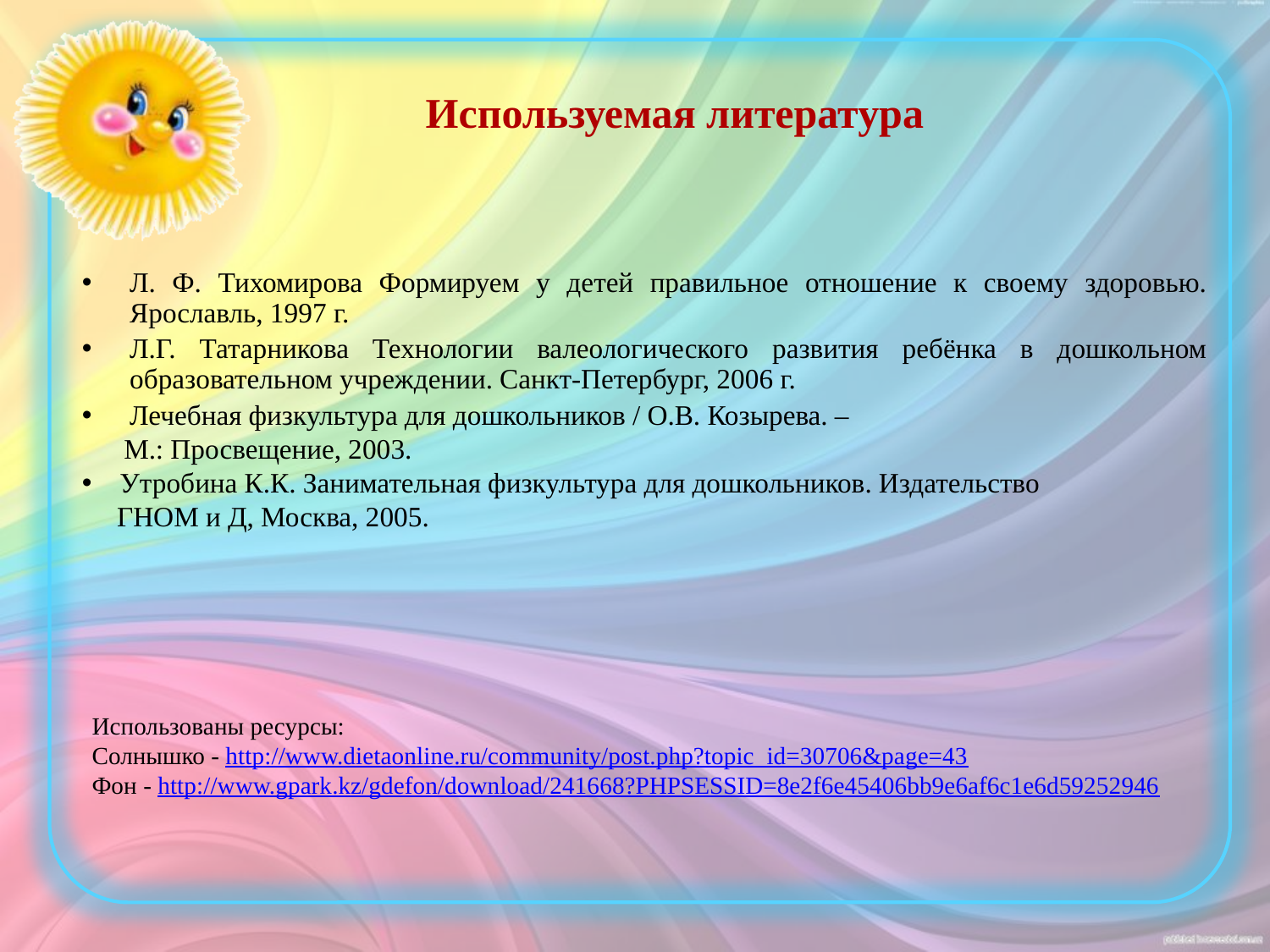

Используемая литература

Л. Ф. Тихомирова Формируем у детей правильное отношение к своему здоровью. Ярославль, 1997 г.
Л.Г. Татарникова Технологии валеологического развития ребёнка в дошкольном образовательном учреждении. Санкт-Петербург, 2006 г.
Лечебная физкультура для дошкольников / О.В. Козырева. –
      М.: Просвещение, 2003.
    Утробина К.К. Занимательная физкультура для дошкольников. Издательство
     ГНОМ и Д, Москва, 2005.
Использованы ресурсы:
Солнышко - http://www.dietaonline.ru/community/post.php?topic_id=30706&page=43
Фон - http://www.gpark.kz/gdefon/download/241668?PHPSESSID=8e2f6e45406bb9e6af6c1e6d59252946